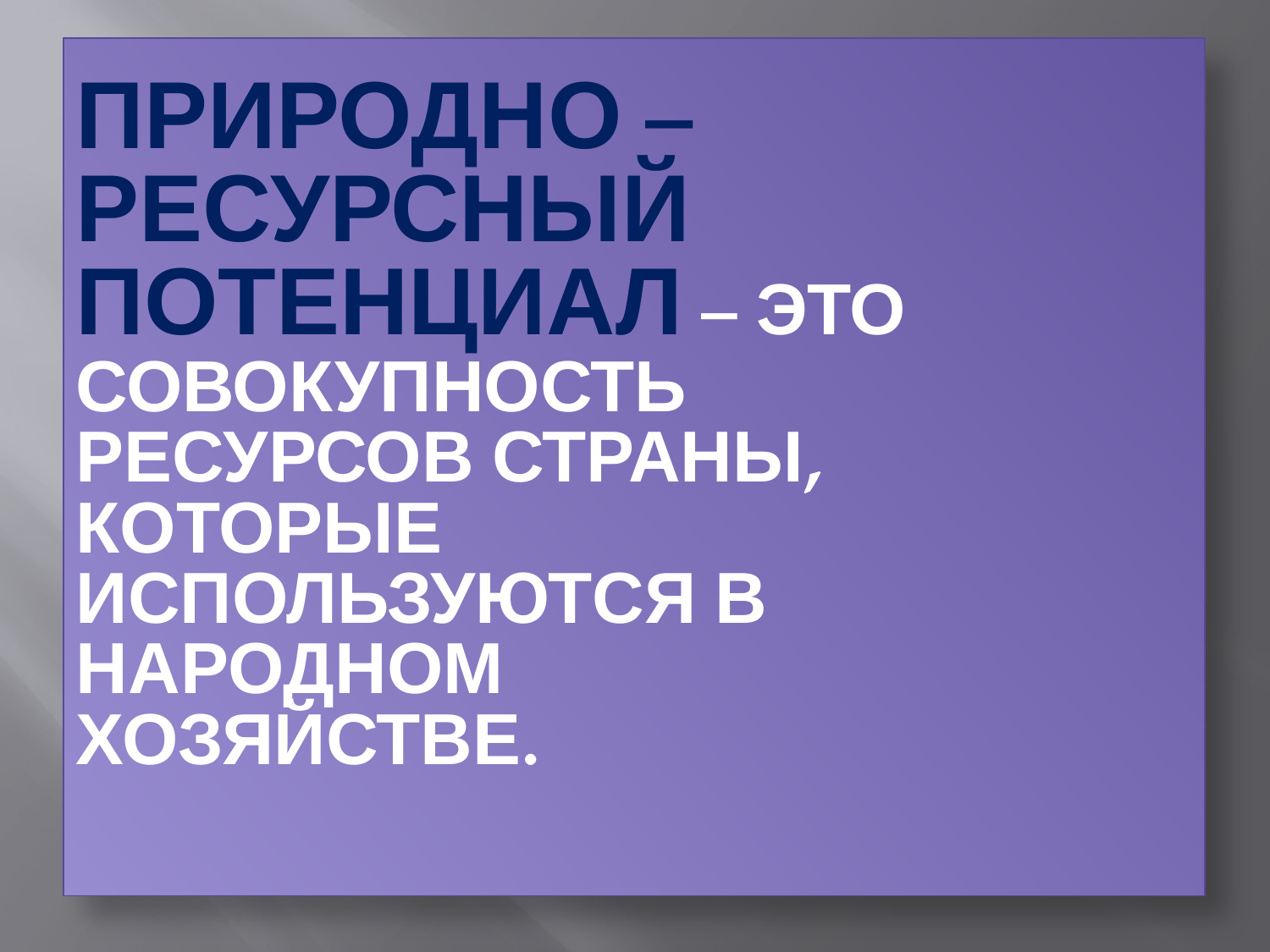

# ПРИРОДНО – РЕСУРСНЫЙ ПОТЕНЦИАЛ – ЭТО СОВОКУПНОСТЬ РЕСУРСОВ СТРАНЫ, КОТОРЫЕ ИСПОЛЬЗУЮТСЯ В НАРОДНОМ ХОЗЯЙСТВЕ.